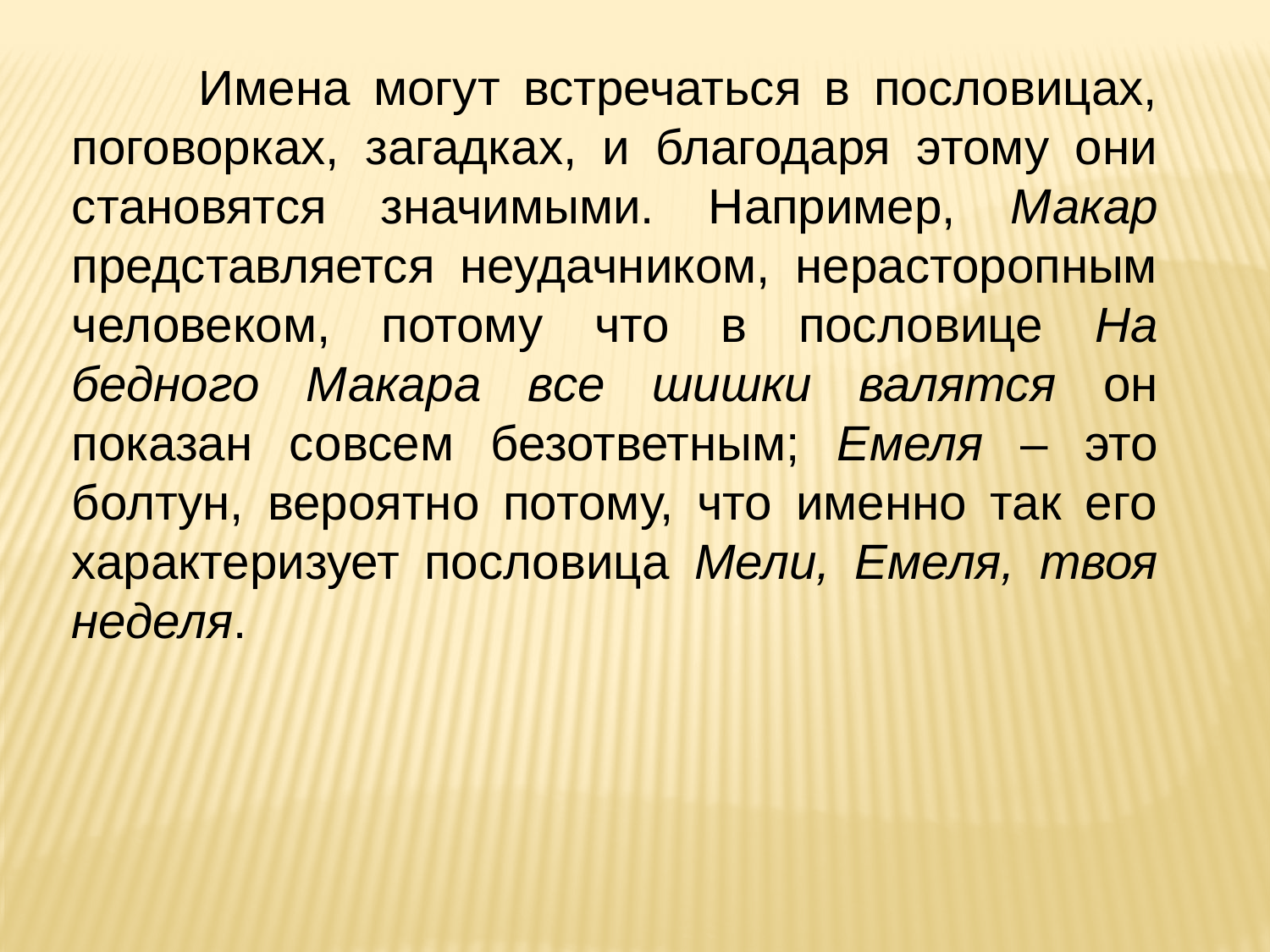

Имена могут встречаться в пословицах, поговорках, загадках, и благодаря этому они становятся значимыми. Например, Макар представляется неудачником, нерасторопным человеком, потому что в пословице На бедного Макара все шишки валятся он показан совсем безответным; Емеля – это болтун, вероятно потому, что именно так его характеризует пословица Мели, Емеля, твоя неделя.